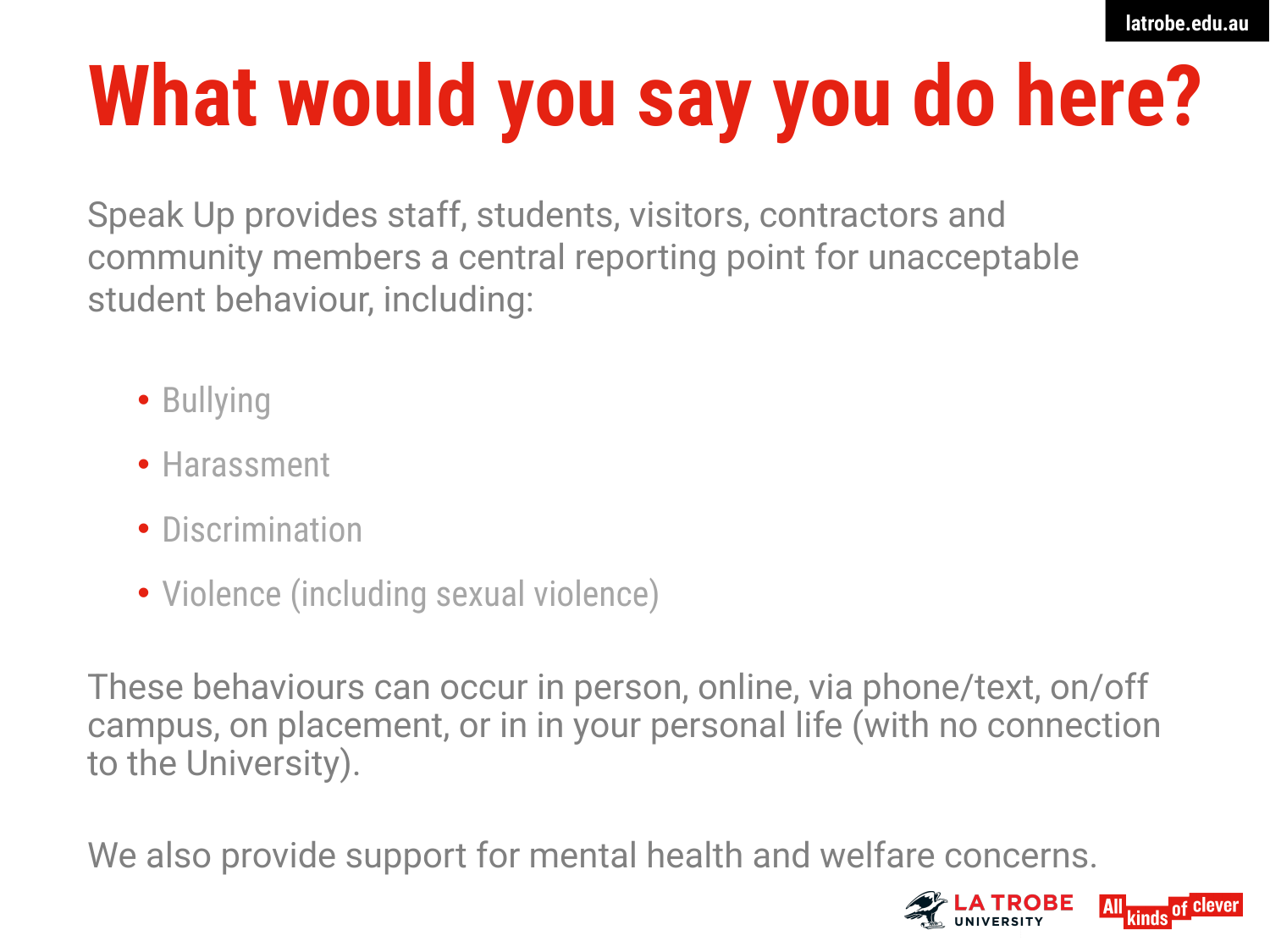

# What would you say you do here?
Speak Up provides staff, students, visitors, contractors and community members a central reporting point for unacceptable student behaviour, including:

Bullying
Harassment
Discrimination
Violence (including sexual violence)

These behaviours can occur in person, online, via phone/text, on/off campus, on placement, or in in your personal life (with no connection to the University).

We also provide support for mental health and welfare concerns.